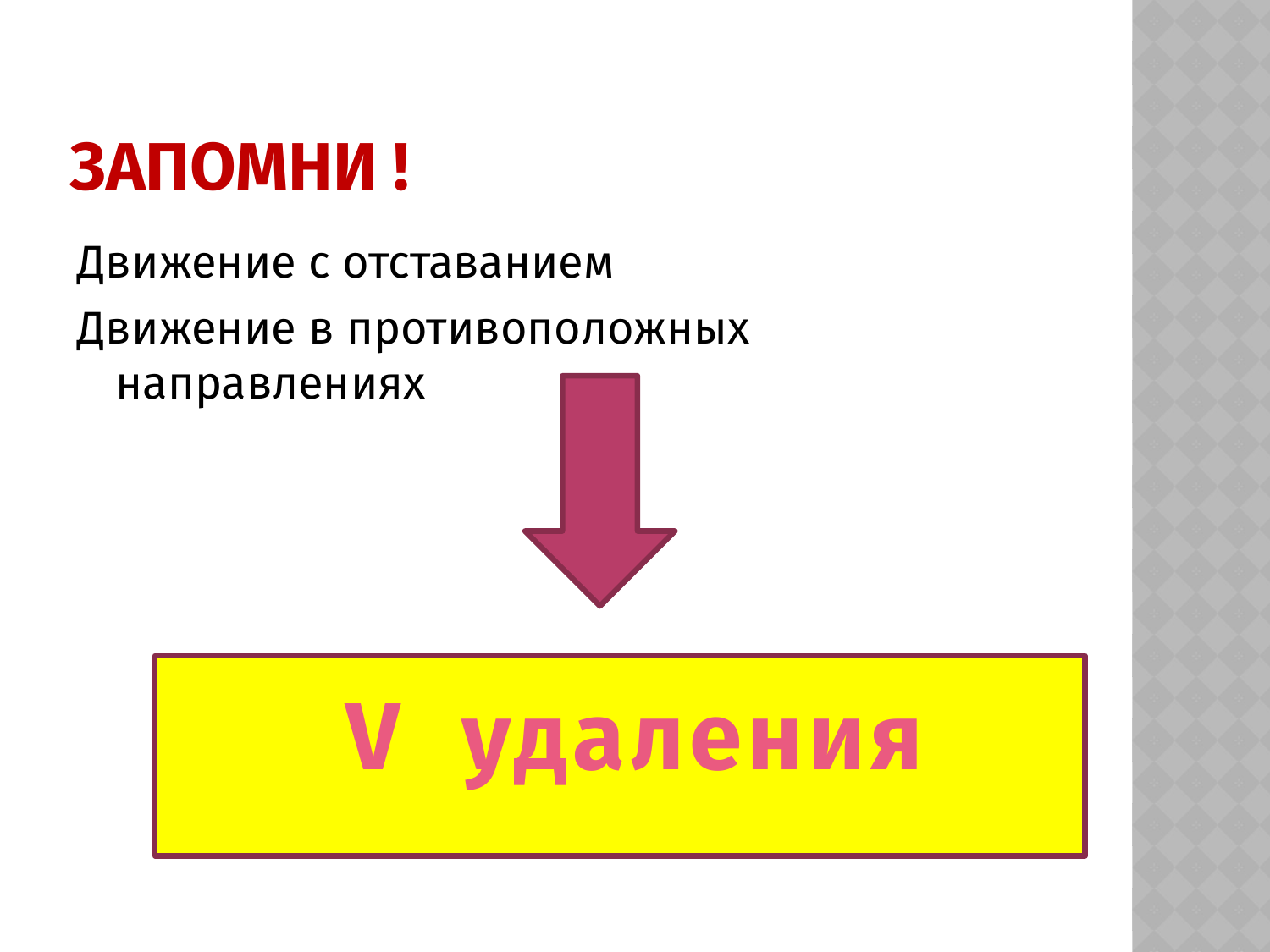

# Запомни !
Движение с отставанием
Движение в противоположных направлениях

V  удаления